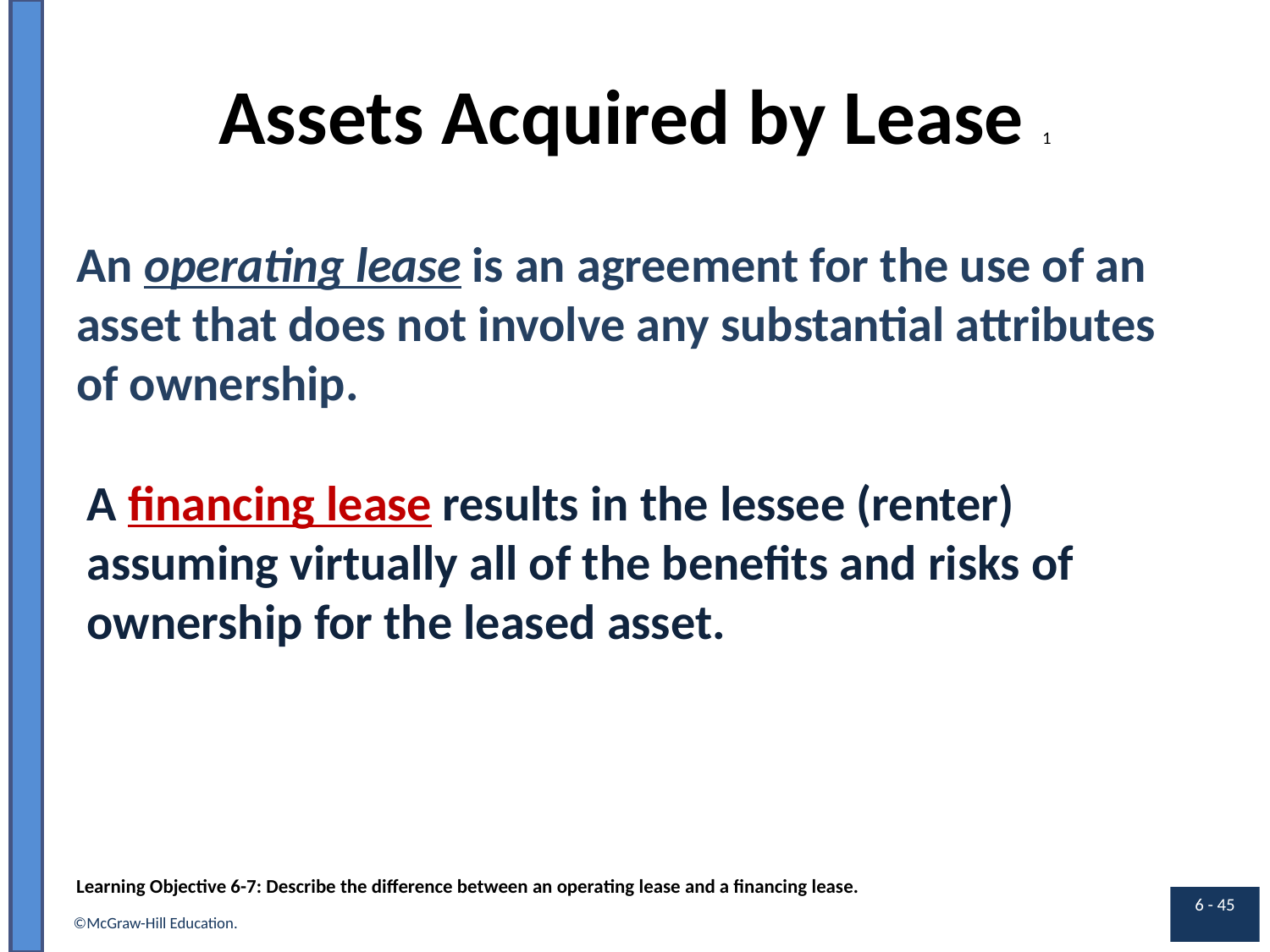

# Assets Acquired by Lease 1
An begin underline operating lease end underline is an agreement for the use of an asset that does not involve any substantial attributes of ownership.
A begin underline financing lease end underline results in the lessee (renter) assuming virtually all of the benefits and risks of ownership for the leased asset.
Learning Objective 6-7: Describe the difference between an operating lease and a financing lease.